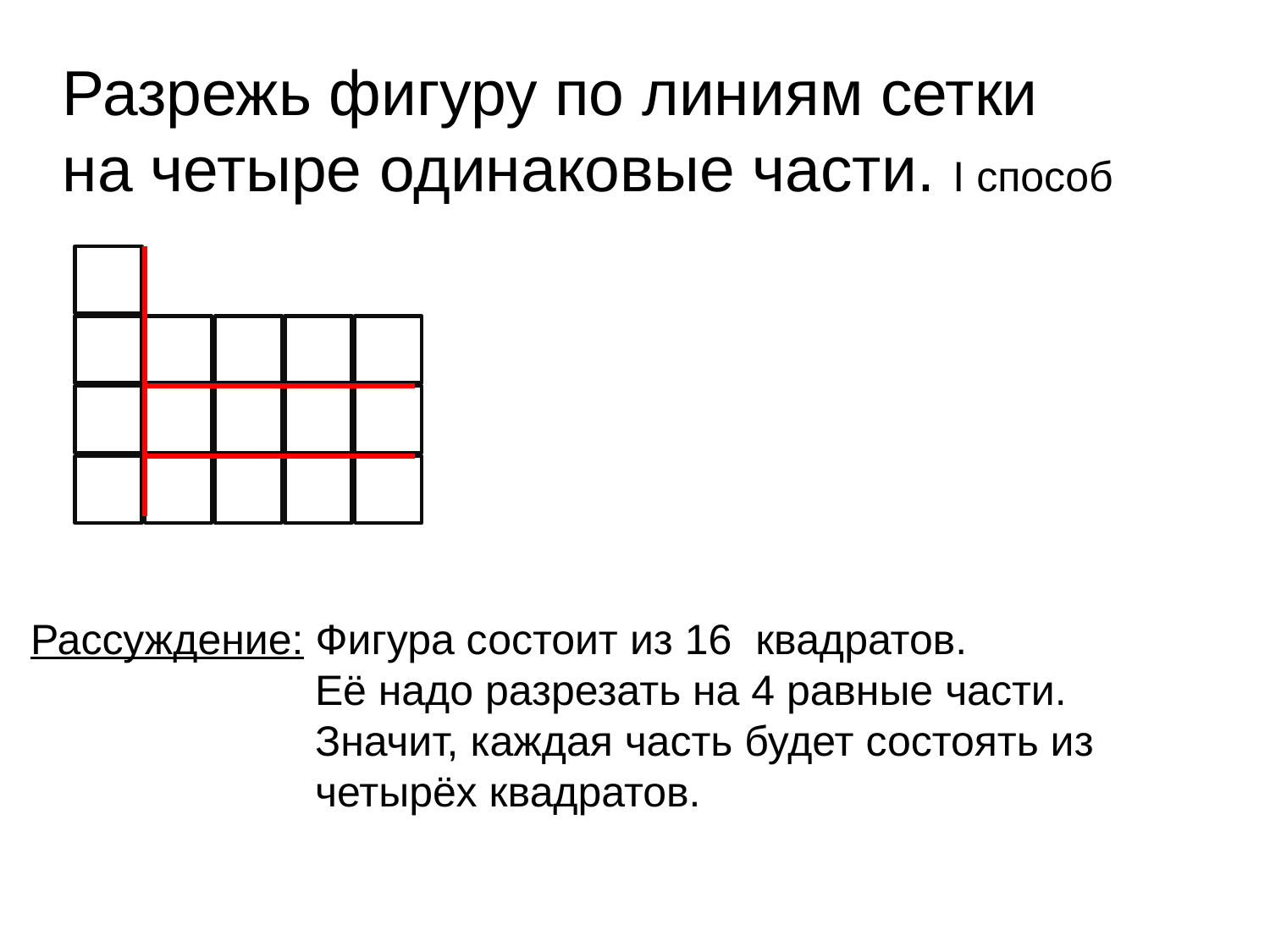

Разрежь фигуру по линиям сетки
на четыре одинаковые части. I способ

Рассуждение: Фигура состоит из 16  квадратов.
                        Её надо разрезать на 4 равные части.
                        Значит, каждая часть будет состоять из
                        четырёх квадратов.